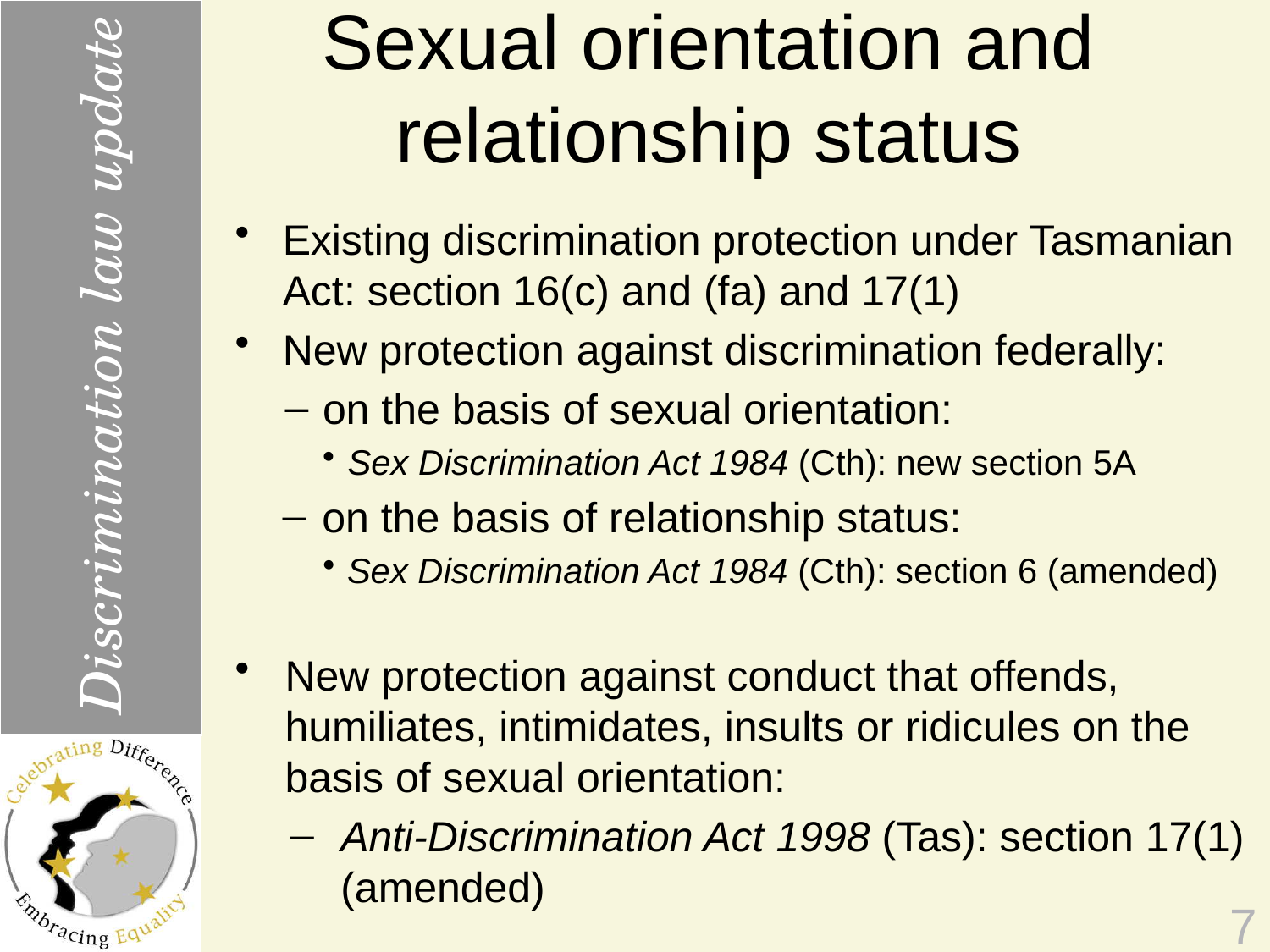

Discrimination law update
# Sexual orientation and relationship status
Existing discrimination protection under Tasmanian Act: section 16(c) and (fa) and 17(1)
New protection against discrimination federally:
on the basis of sexual orientation:
Sex Discrimination Act 1984 (Cth): new section 5A
on the basis of relationship status:
Sex Discrimination Act 1984 (Cth): section 6 (amended)

New protection against conduct that offends, humiliates, intimidates, insults or ridicules on the basis of sexual orientation:
Anti-Discrimination Act 1998 (Tas): section 17(1) (amended)

7